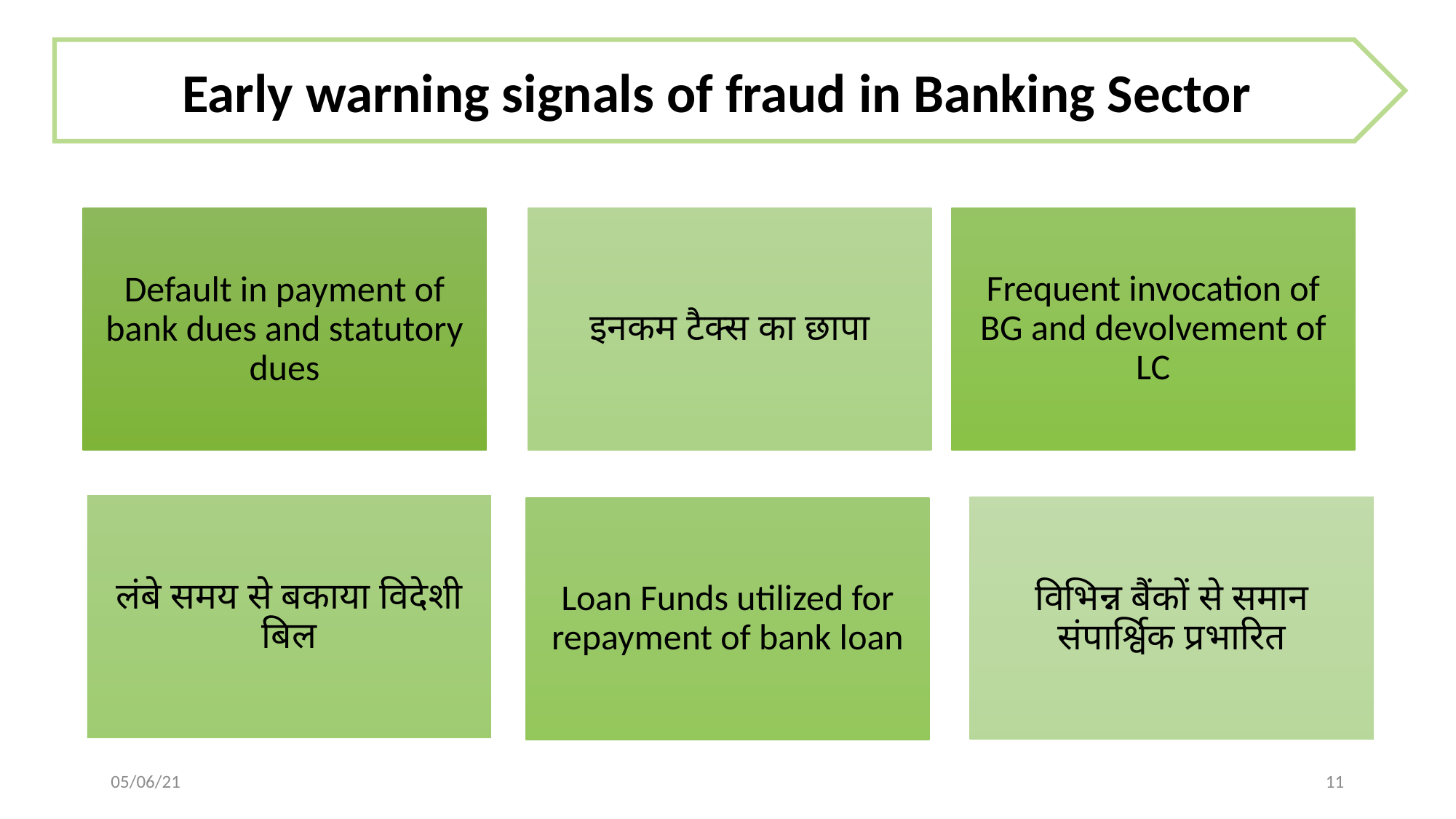

# .
Early warning signals of fraud in Banking Sector
Default in payment of bank dues and statutory dues
Frequent invocation of BG and devolvement of LC
Loan Funds utilized for repayment of bank loan
लंबे समय से बकाया विदेशी बिल
इनकम टैक्स का छापा
विभिन्न बैंकों से समान संपार्श्विक प्रभारित
05/06/21
11